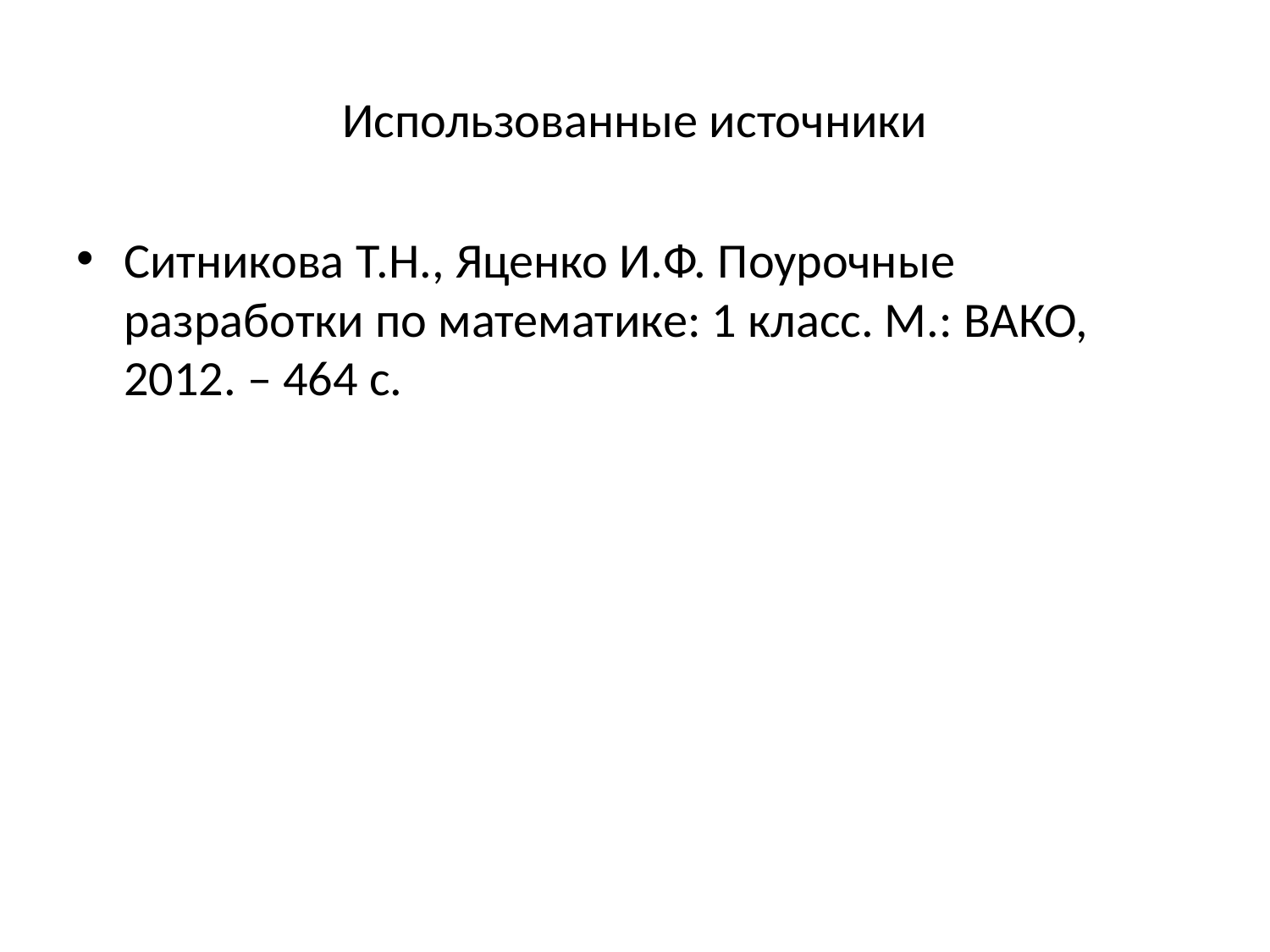

# Использованные источники
Ситникова Т.Н., Яценко И.Ф. Поурочные разработки по математике: 1 класс. М.: ВАКО, 2012. – 464 с.